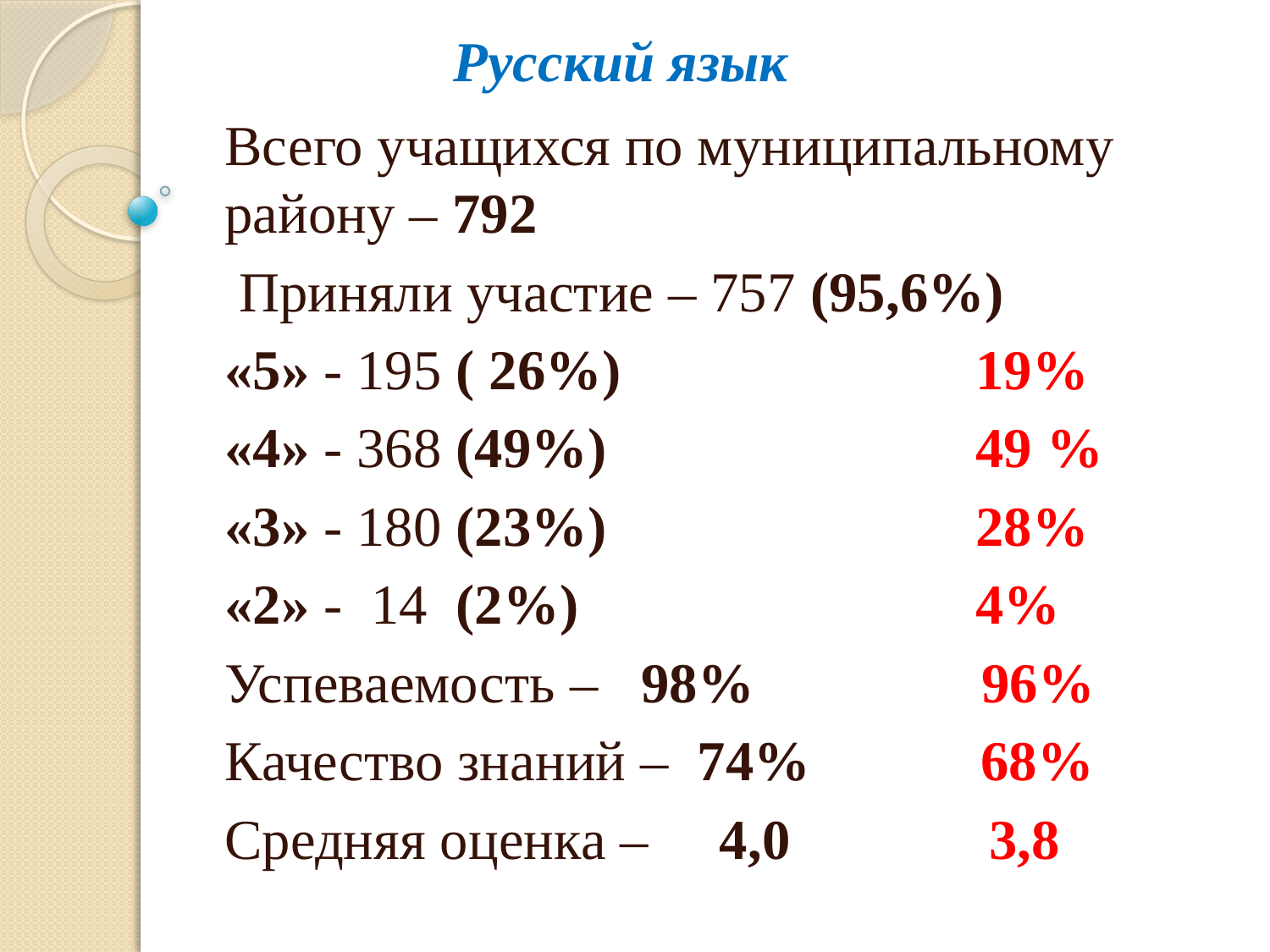

# Русский язык
Всего учащихся по муниципальному району – 792
 Приняли участие – 757 (95,6%)
«5» - 195 ( 26%)                         19%
«4» - 368 (49%)                          49 %
«3» - 180 (23%)                          28%
«2» -  14  (2%)                            4%
Успеваемость –   98%                96%
Качество знаний –  74%            68%
Средняя оценка –     4,0              3,8